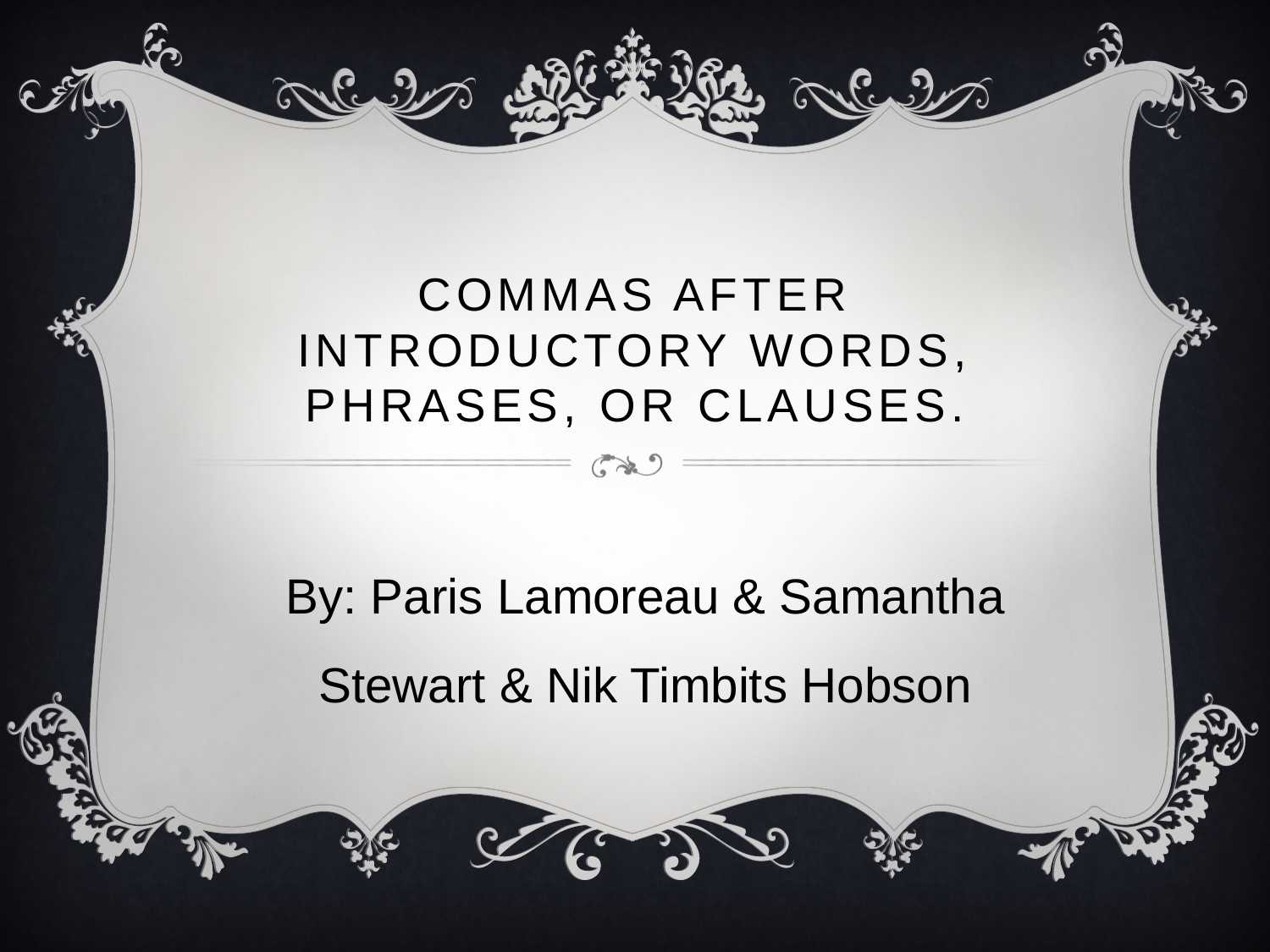

# Commas after introductory words, phrases, or clauses.
By: Paris Lamoreau & Samantha Stewart & Nik Timbits Hobson